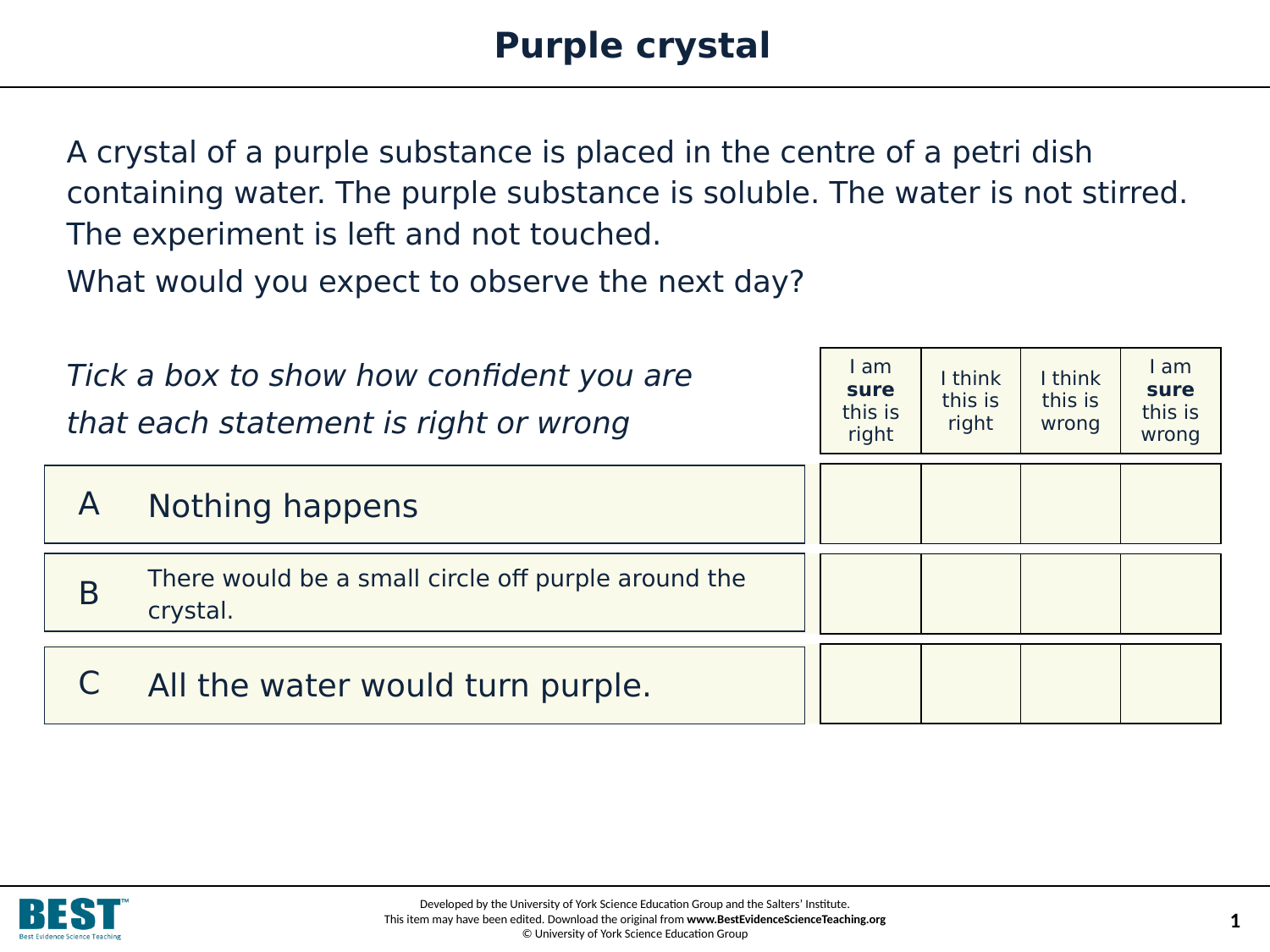

# Purple crystal
A crystal of a purple substance is placed in the centre of a petri dish containing water. The purple substance is soluble. The water is not stirred. The experiment is left and not touched.
What would you expect to observe the next day?

Tick a box to show how confident you are
that each statement is right or wrong
Nothing happens
There would be a small circle off purple around the crystal.
All the water would turn purple.
1